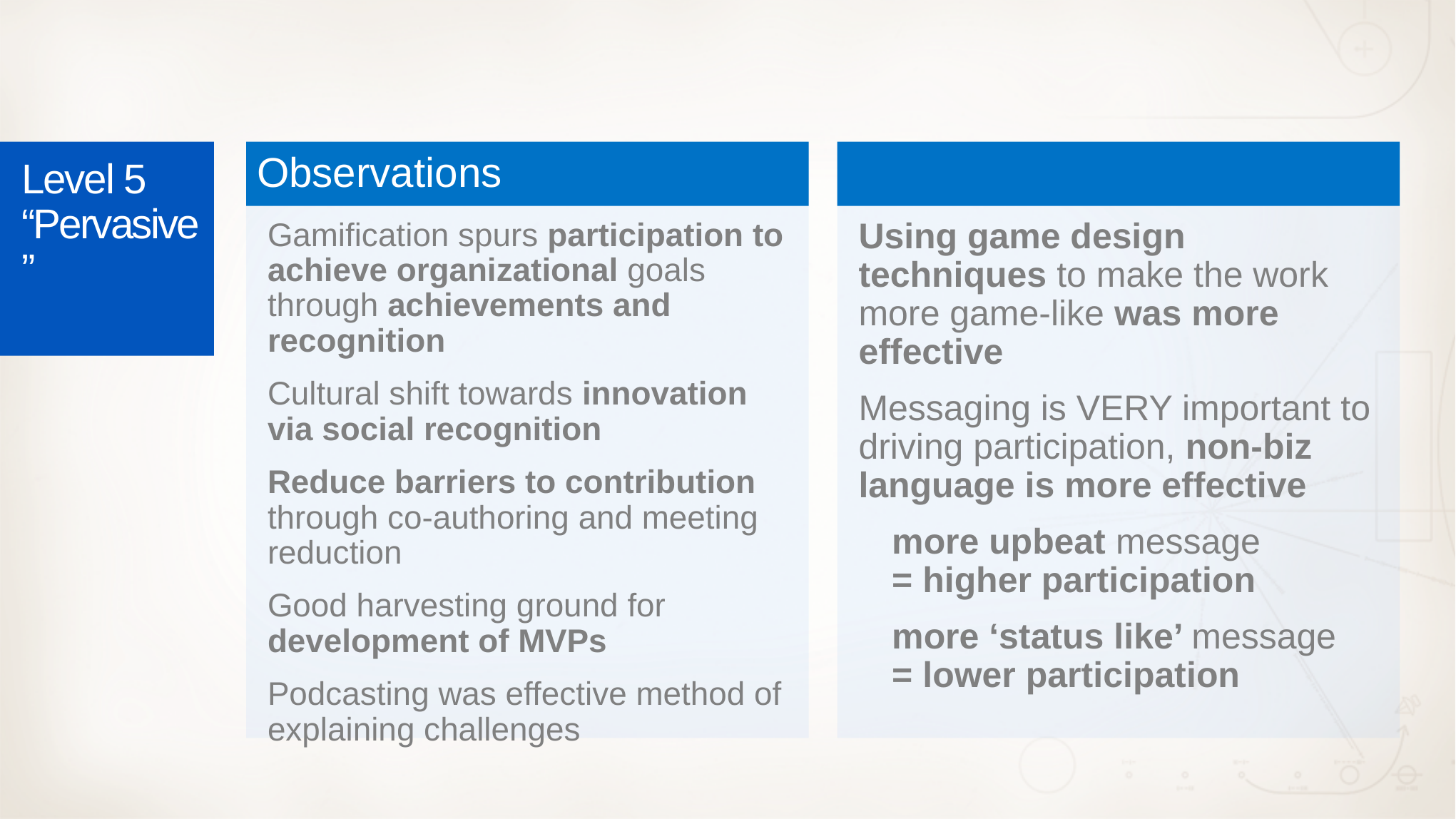

Level 5 “Pervasive”
Observations
Gamification spurs participation to achieve organizational goals through achievements and recognition
Cultural shift towards innovation via social recognition
Reduce barriers to contribution through co-authoring and meeting reduction
Good harvesting ground for development of MVPs
Podcasting was effective method of explaining challenges

Using game design techniques to make the work more game-like was more effective
Messaging is VERY important to driving participation, non-biz language is more effective
more upbeat message
= higher participation
more ‘status like’ message
= lower participation